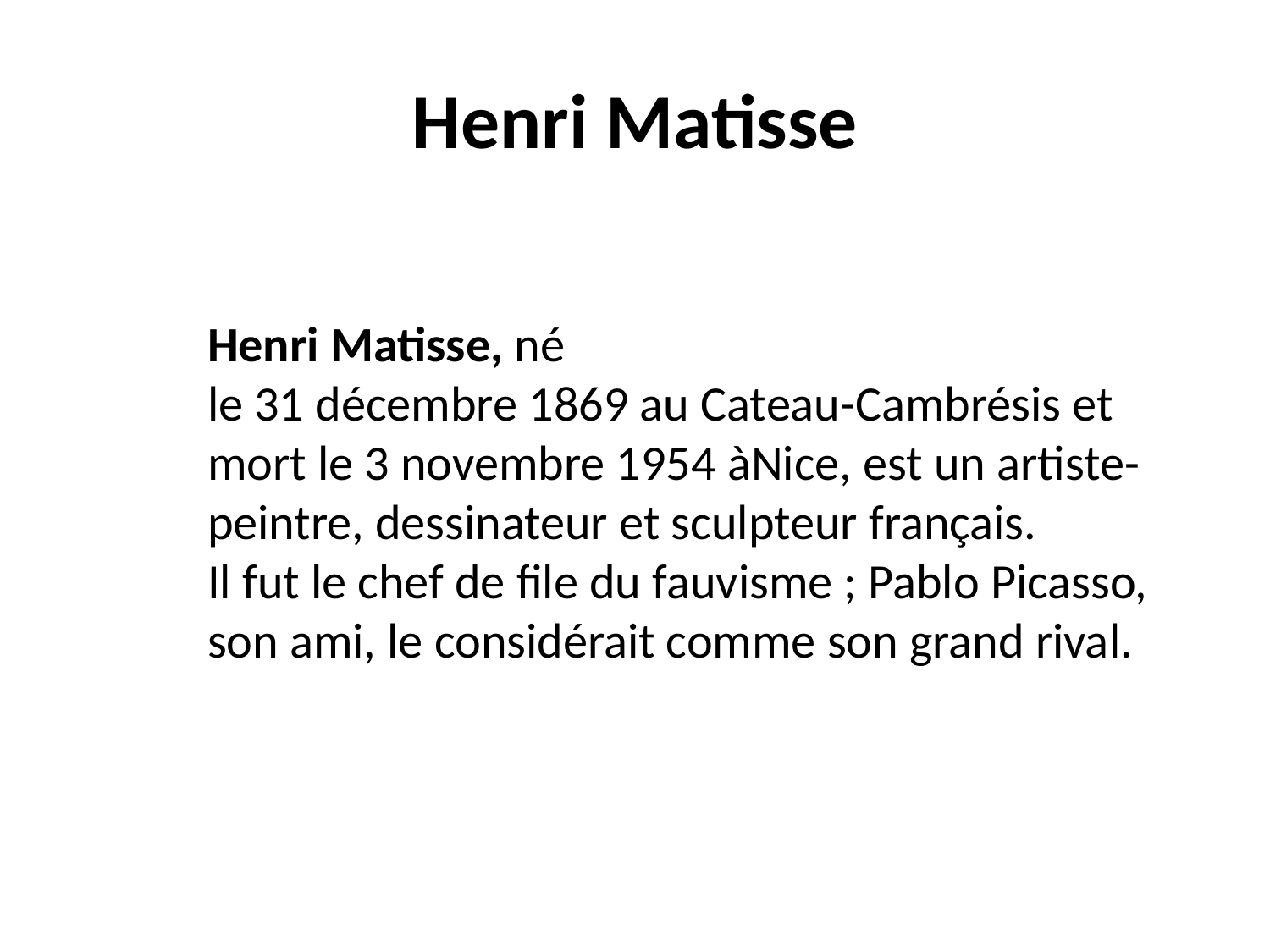

# Henri Matisse
Henri Matisse, né le 31 décembre 1869 au Cateau-Cambrésis et mort le 3 novembre 1954 àNice, est un artiste-peintre, dessinateur et sculpteur français.
Il fut le chef de file du fauvisme ; Pablo Picasso, son ami, le considérait comme son grand rival.